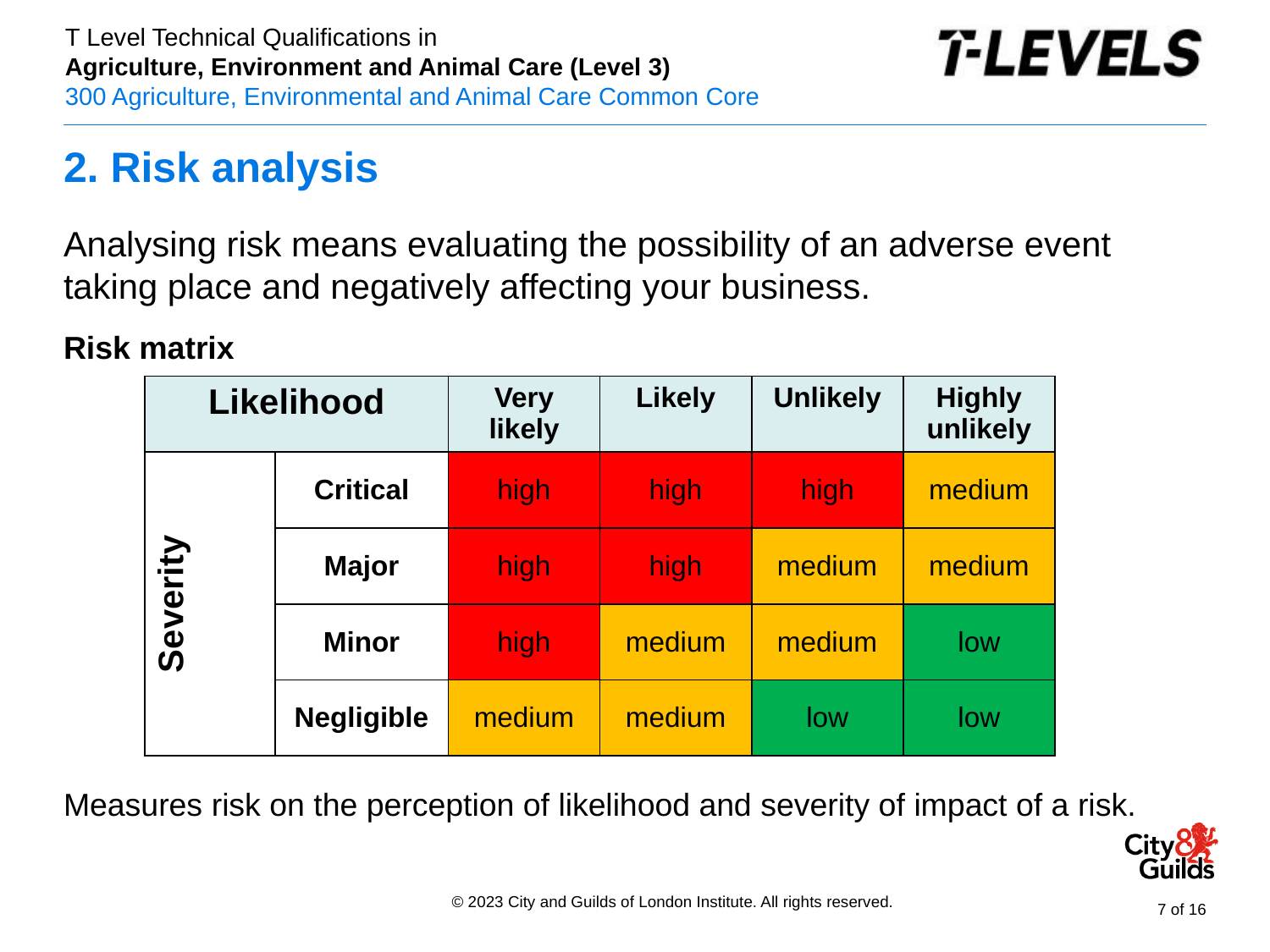

# 2. Risk analysis
Analysing risk means evaluating the possibility of an adverse event taking place and negatively affecting your business.
Risk matrix

Measures risk on the perception of likelihood and severity of impact of a risk.

| Likelihood |  | Very likely | Likely | Unlikely | Highly unlikely |
| --- | --- | --- | --- | --- | --- |
| Severity | Critical | high | high | high | medium |
|  | Major | high | high | medium | medium |
|  | Minor | high | medium | medium | low |
|  | Negligible | medium | medium | low | low |